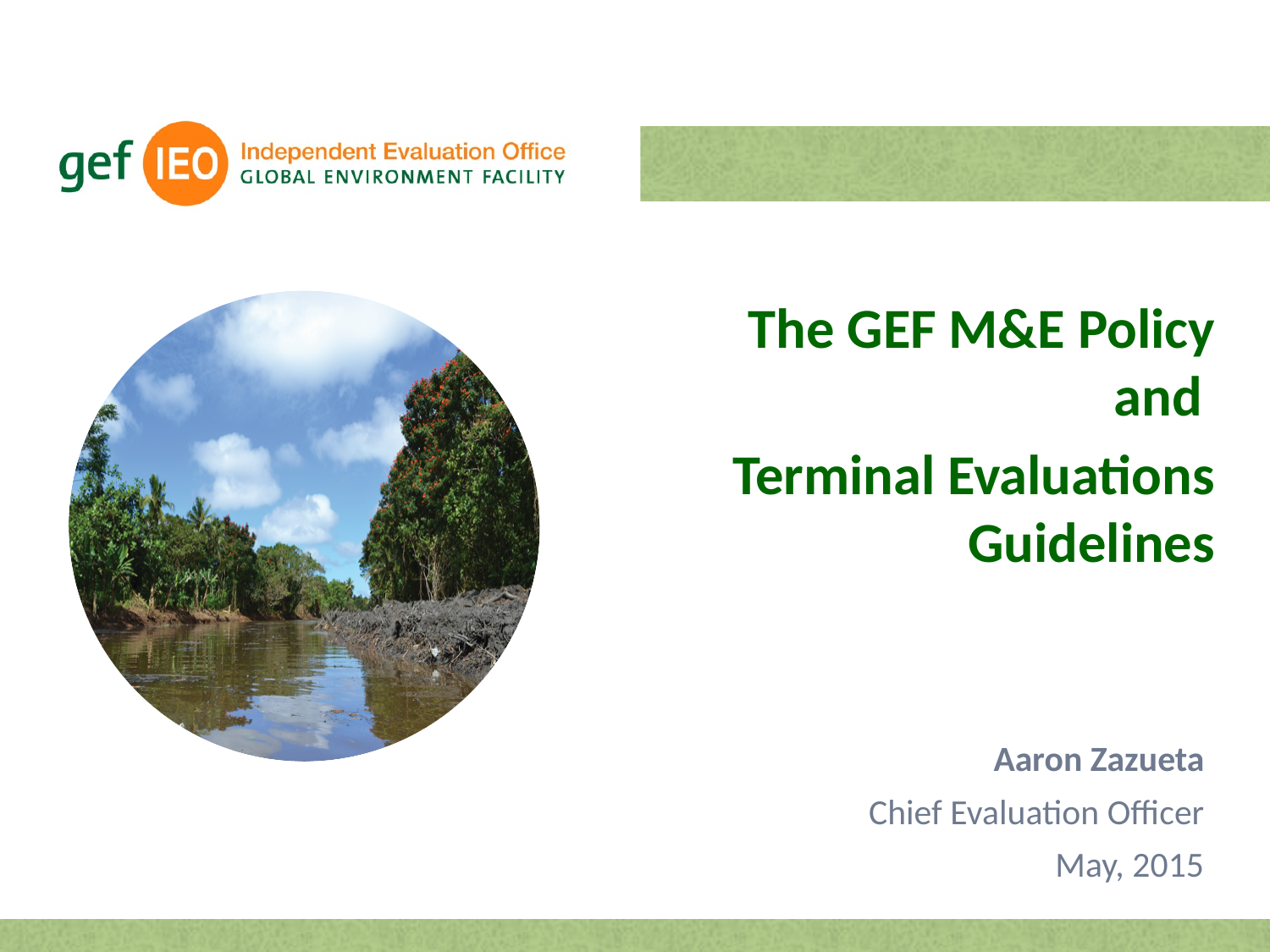

The GEF M&E Policy and
Terminal Evaluations Guidelines
Aaron Zazueta
Chief Evaluation Officer

May, 2015